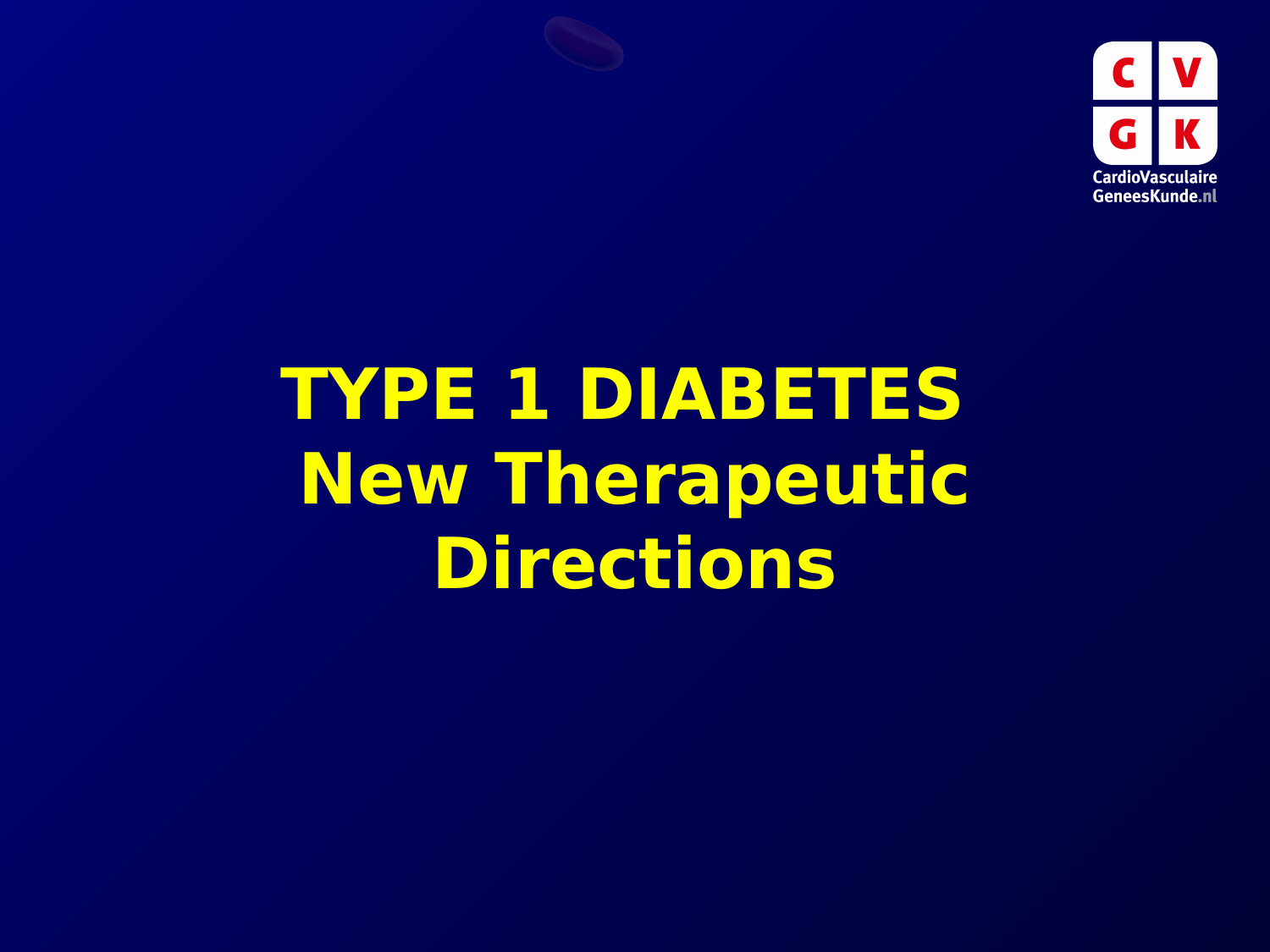

# Type 1 Diabetes New Therapeutic Directions